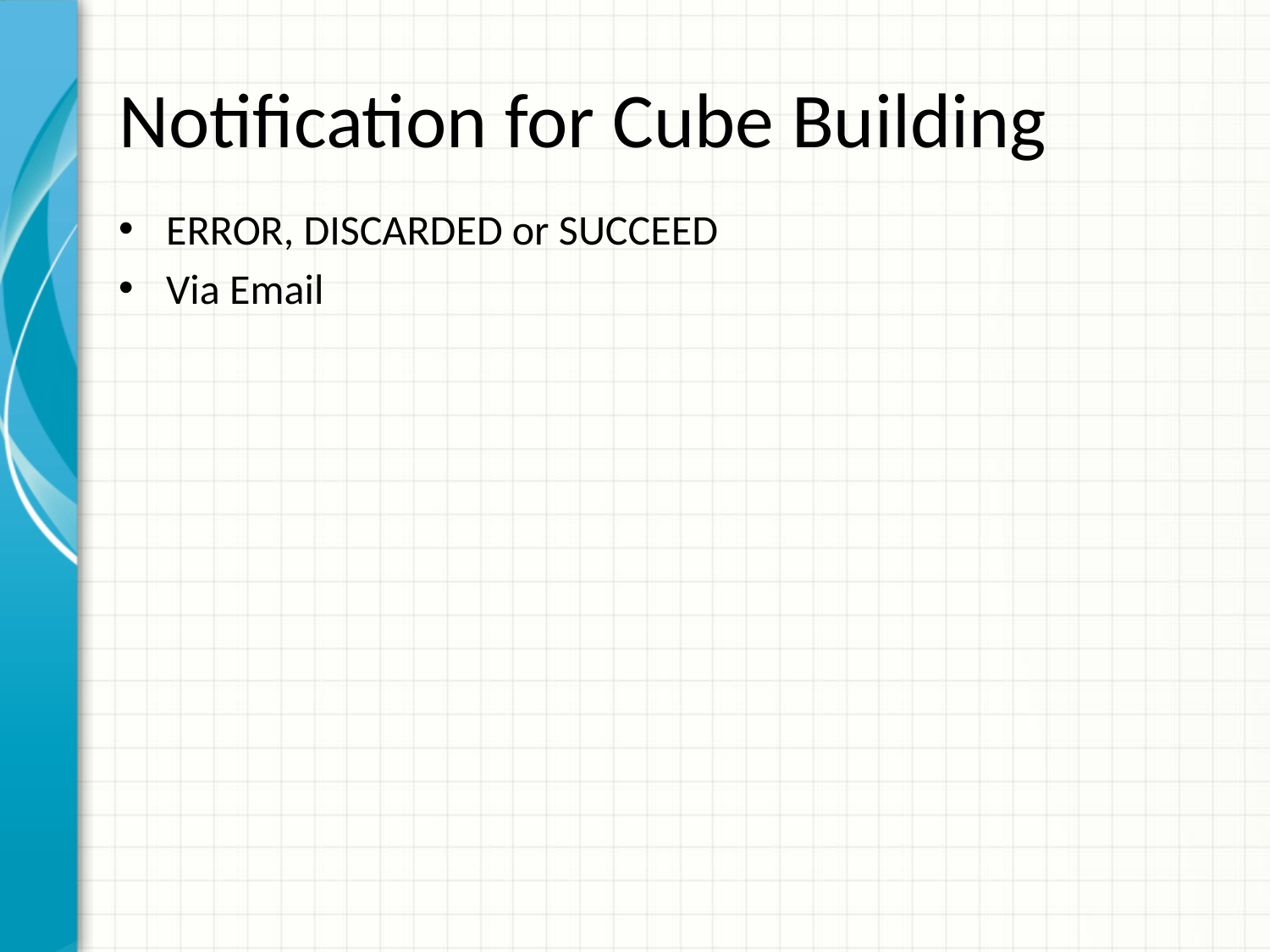

# Notification for Cube Building
ERROR, DISCARDED or SUCCEED
Via Email